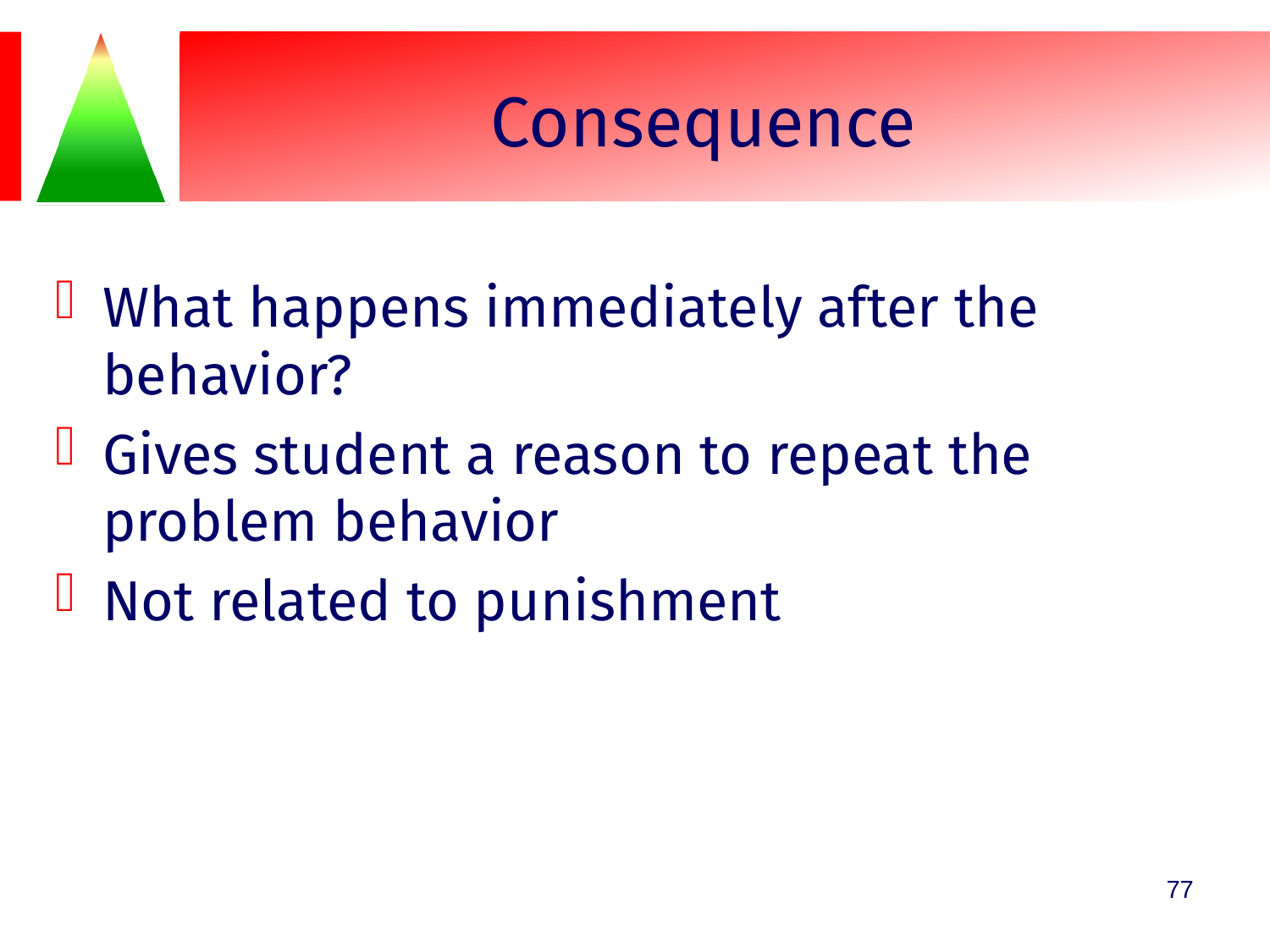

# Consequence
What happens immediately after the behavior?
Gives student a reason to repeat the problem behavior
Not related to punishment
77